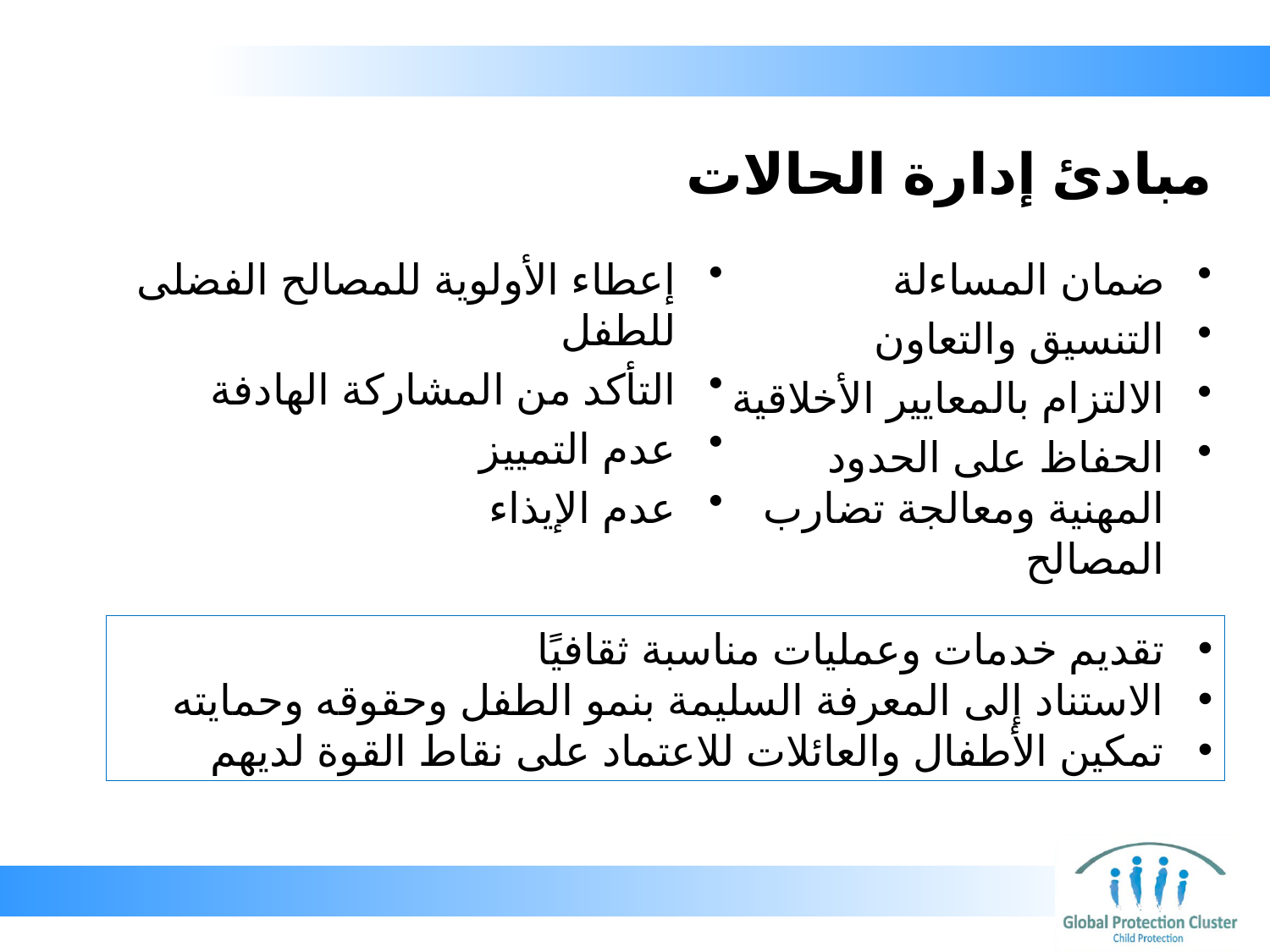

# مبادئ إدارة الحالات
إعطاء الأولوية للمصالح الفضلى للطفل
التأكد من المشاركة الهادفة
عدم التمييز
عدم الإيذاء
ضمان المساءلة
التنسيق والتعاون
الالتزام بالمعايير الأخلاقية
الحفاظ على الحدود المهنية ومعالجة تضارب المصالح
تقديم خدمات وعمليات مناسبة ثقافيًا
الاستناد إلى المعرفة السليمة بنمو الطفل وحقوقه وحمايته
تمكين الأطفال والعائلات للاعتماد على نقاط القوة لديهم